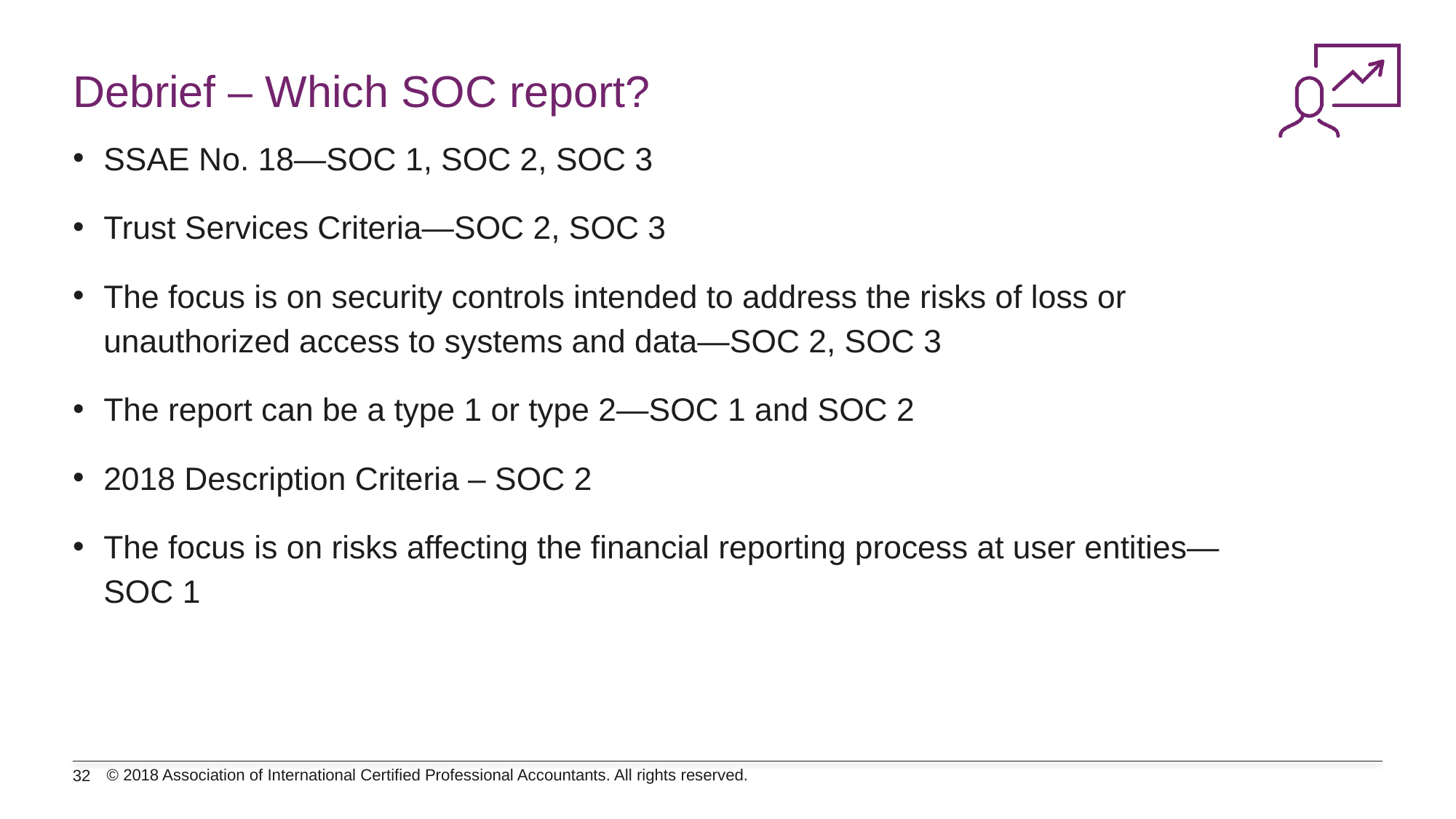

# Debrief – Which SOC report?
SSAE No. 18—SOC 1, SOC 2, SOC 3
Trust Services Criteria—SOC 2, SOC 3
The focus is on security controls intended to address the risks of loss or unauthorized access to systems and data—SOC 2, SOC 3
The report can be a type 1 or type 2—SOC 1 and SOC 2
2018 Description Criteria – SOC 2
The focus is on risks affecting the financial reporting process at user entities—SOC 1

© 2018 Association of International Certified Professional Accountants. All rights reserved.
32